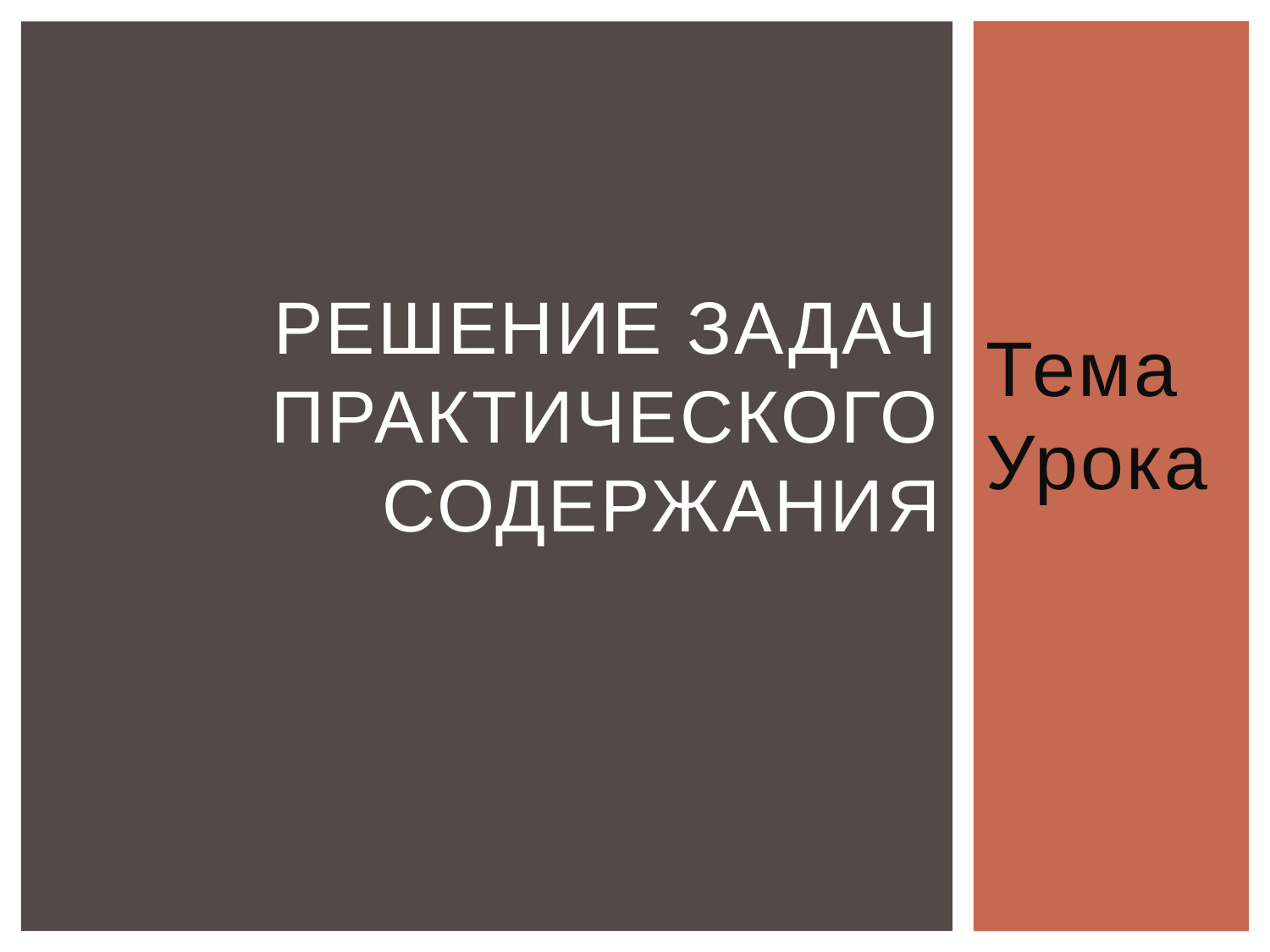

Тема Урока
# Решение задач практического содержания